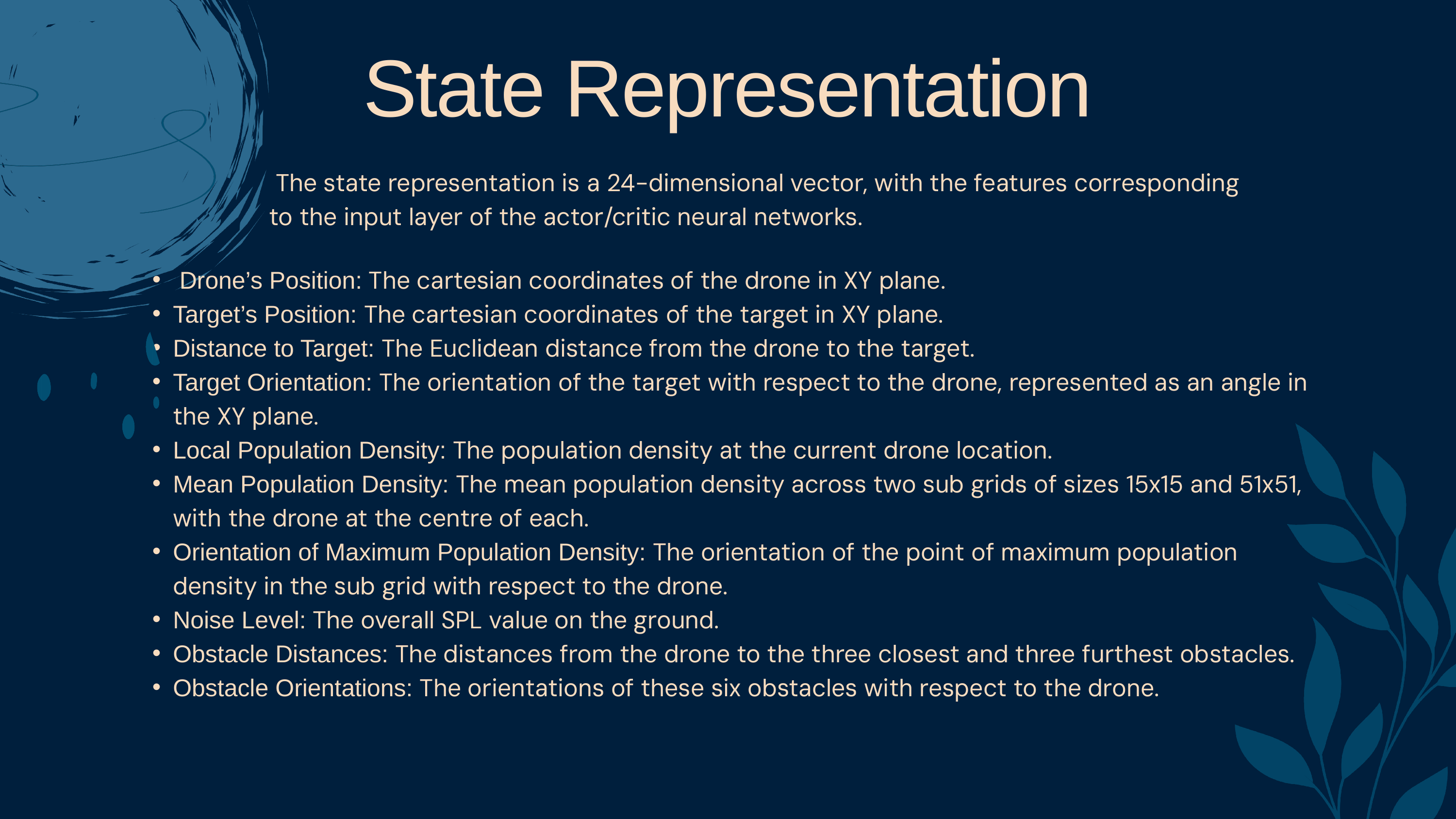

State Representation
 The state representation is a 24-dimensional vector, with the features corresponding to the input layer of the actor/critic neural networks.
 Drone’s Position: The cartesian coordinates of the drone in XY plane.
Target’s Position: The cartesian coordinates of the target in XY plane.
Distance to Target: The Euclidean distance from the drone to the target.
Target Orientation: The orientation of the target with respect to the drone, represented as an angle in the XY plane.
Local Population Density: The population density at the current drone location.
Mean Population Density: The mean population density across two sub grids of sizes 15x15 and 51x51, with the drone at the centre of each.
Orientation of Maximum Population Density: The orientation of the point of maximum population density in the sub grid with respect to the drone.
Noise Level: The overall SPL value on the ground.
Obstacle Distances: The distances from the drone to the three closest and three furthest obstacles.
Obstacle Orientations: The orientations of these six obstacles with respect to the drone.